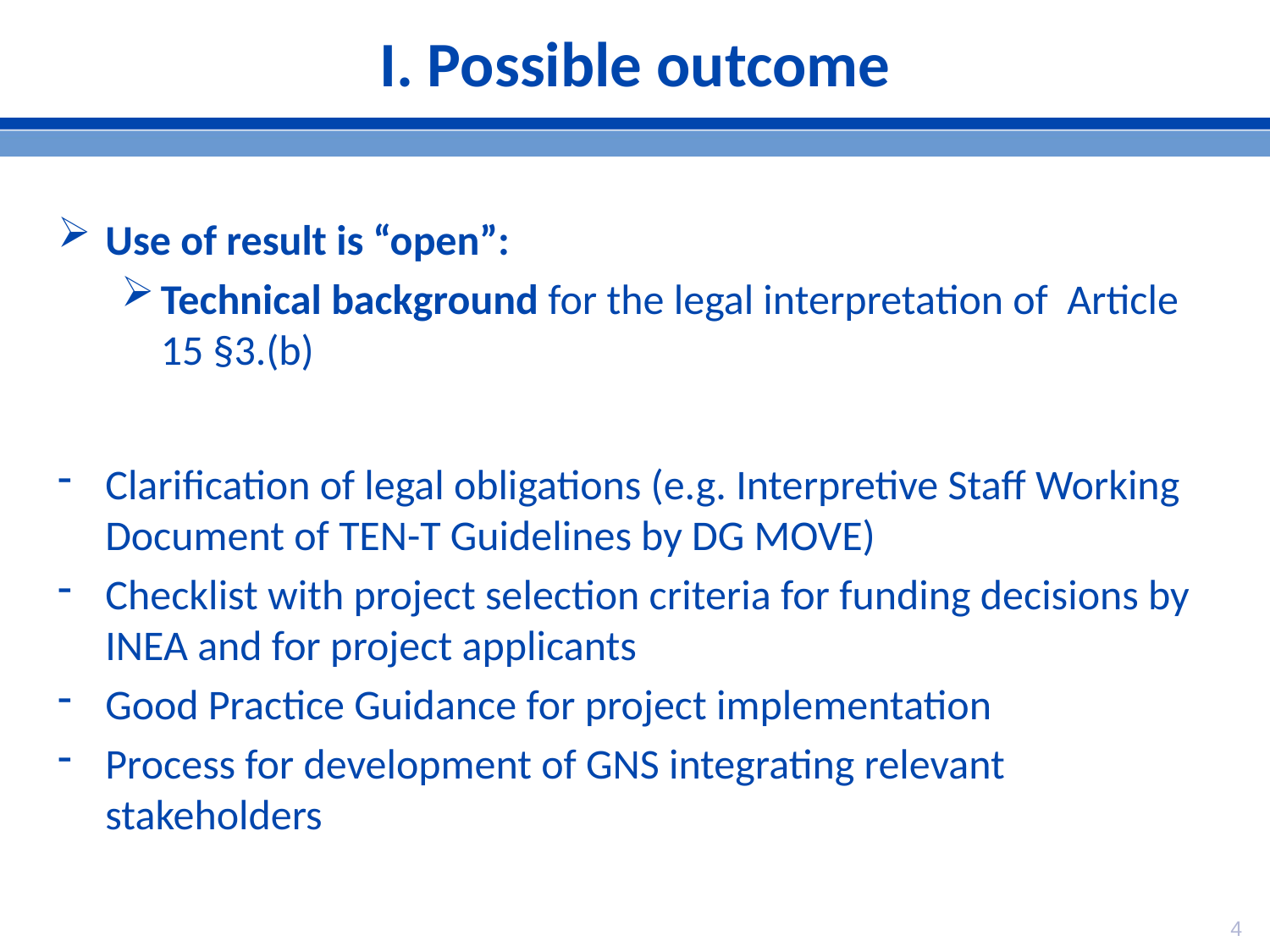

# I. Possible outcome
Use of result is “open”:
Technical background for the legal interpretation of  Article 15 §3.(b)

Clarification of legal obligations (e.g. Interpretive Staff Working Document of TEN-T Guidelines by DG MOVE)
Checklist with project selection criteria for funding decisions by INEA and for project applicants
Good Practice Guidance for project implementation
Process for development of GNS integrating relevant stakeholders

4